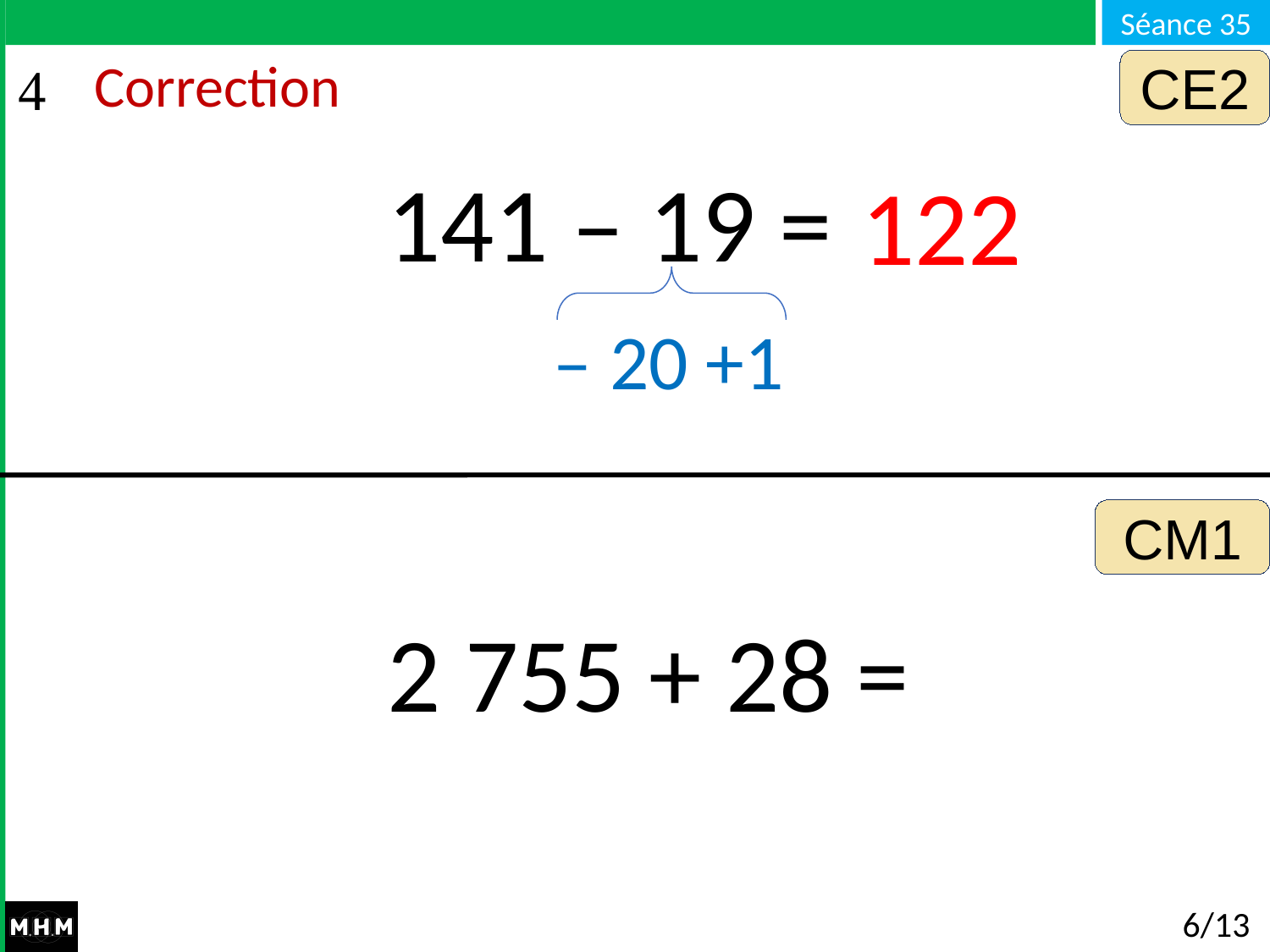

CE2
# Correction
141 – 19 =
122

– 20 +1

CM1
2 755 + 28 =
6/13